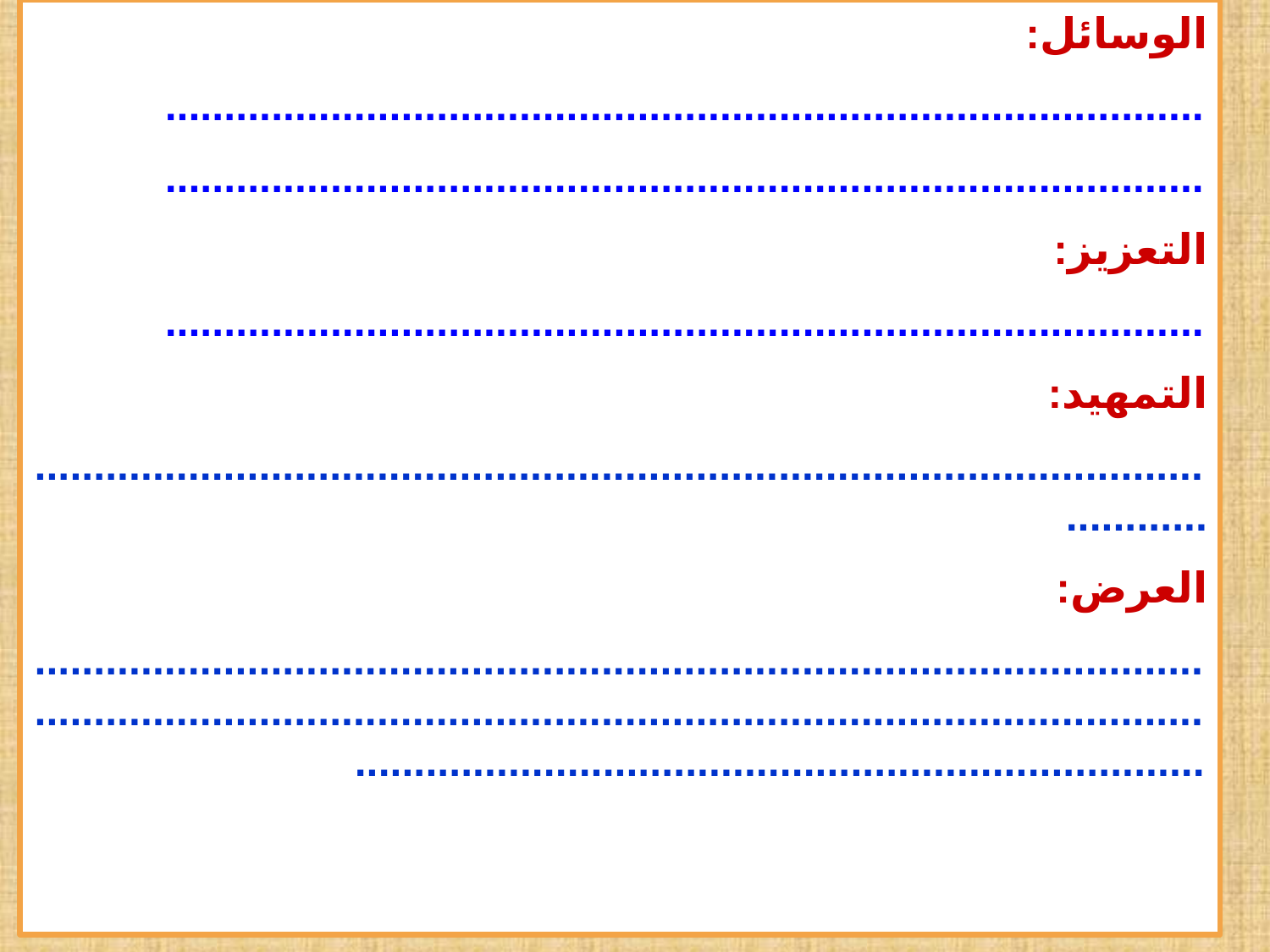

الوسائل:
........................................................................................
........................................................................................
التعزيز:
........................................................................................
التمهيد:
...............................................................................................................
العرض:
..............................................................................................................................................................................................................................................................................